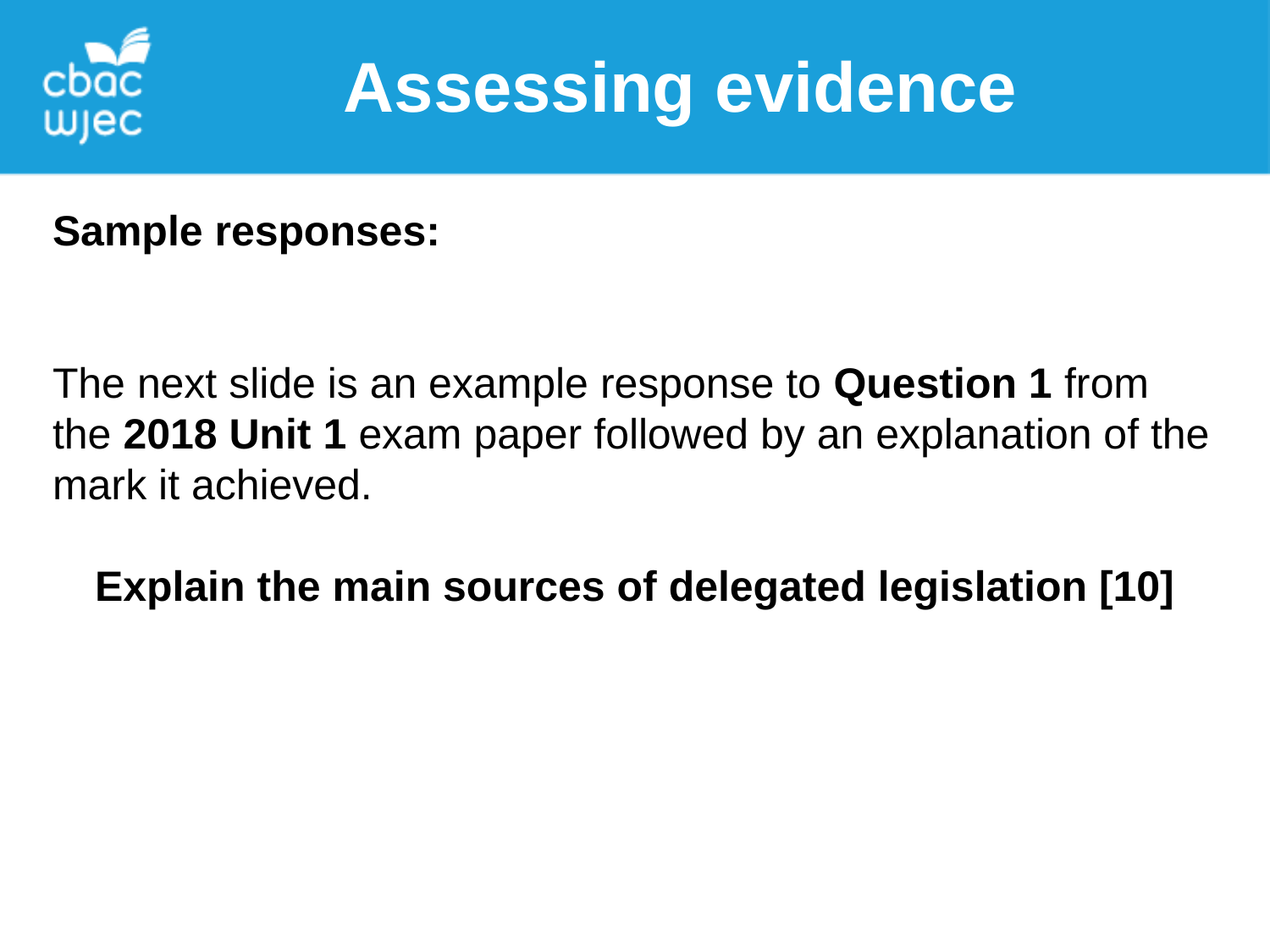

Assessing evidence
Sample responses:

The next slide is an example response to Question 1 from the 2018 Unit 1 exam paper followed by an explanation of the mark it achieved.

Explain the main sources of delegated legislation [10]